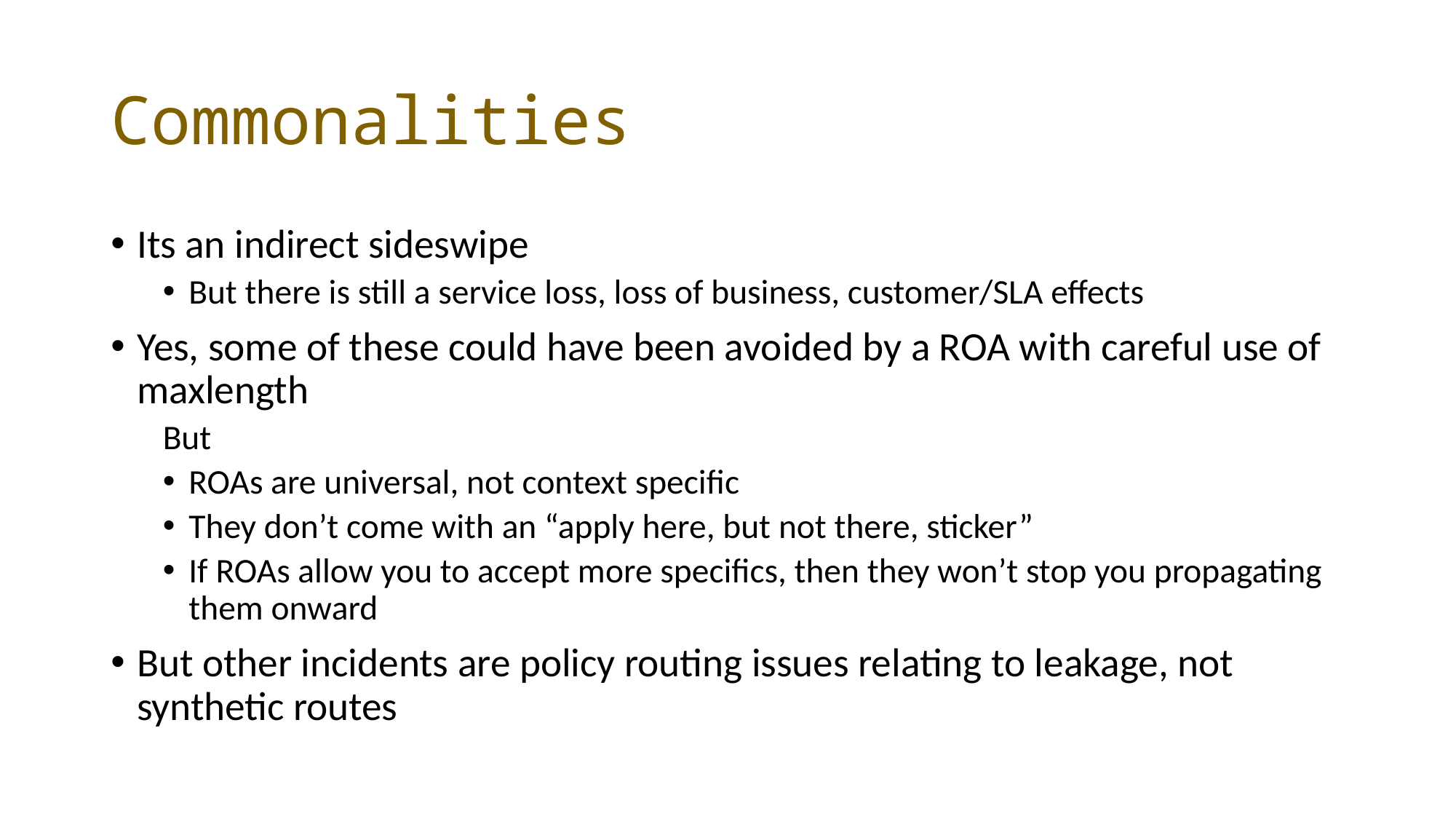

# Commonalities
Its an indirect sideswipe
But there is still a service loss, loss of business, customer/SLA effects
Yes, some of these could have been avoided by a ROA with careful use of maxlength
But
ROAs are universal, not context specific
They don’t come with an “apply here, but not there, sticker”
If ROAs allow you to accept more specifics, then they won’t stop you propagating them onward
But other incidents are policy routing issues relating to leakage, not synthetic routes